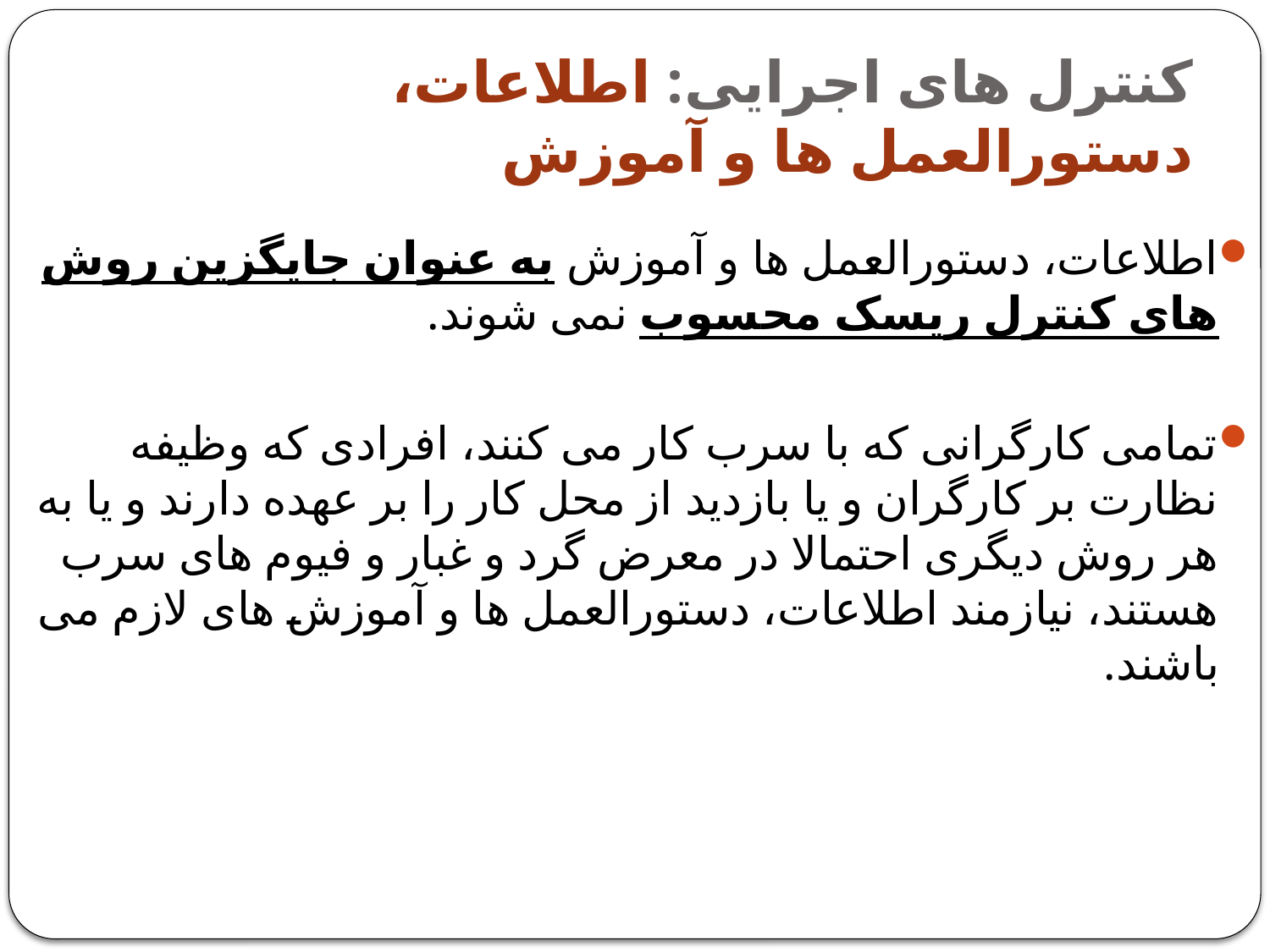

# کنترل های اجرایی: اطلاعات، دستورالعمل ها و آموزش
اطلاعات، دستورالعمل ها و آموزش به عنوان جایگزین روش های کنترل ریسک محسوب نمی شوند.

تمامی کارگرانی که با سرب کار می کنند، افرادی که وظیفه نظارت بر کارگران و یا بازدید از محل کار را بر عهده دارند و یا به هر روش دیگری احتمالا در معرض گرد و غبار و فیوم های سرب هستند، نیازمند اطلاعات، دستورالعمل ها و آموزش های لازم می باشند.